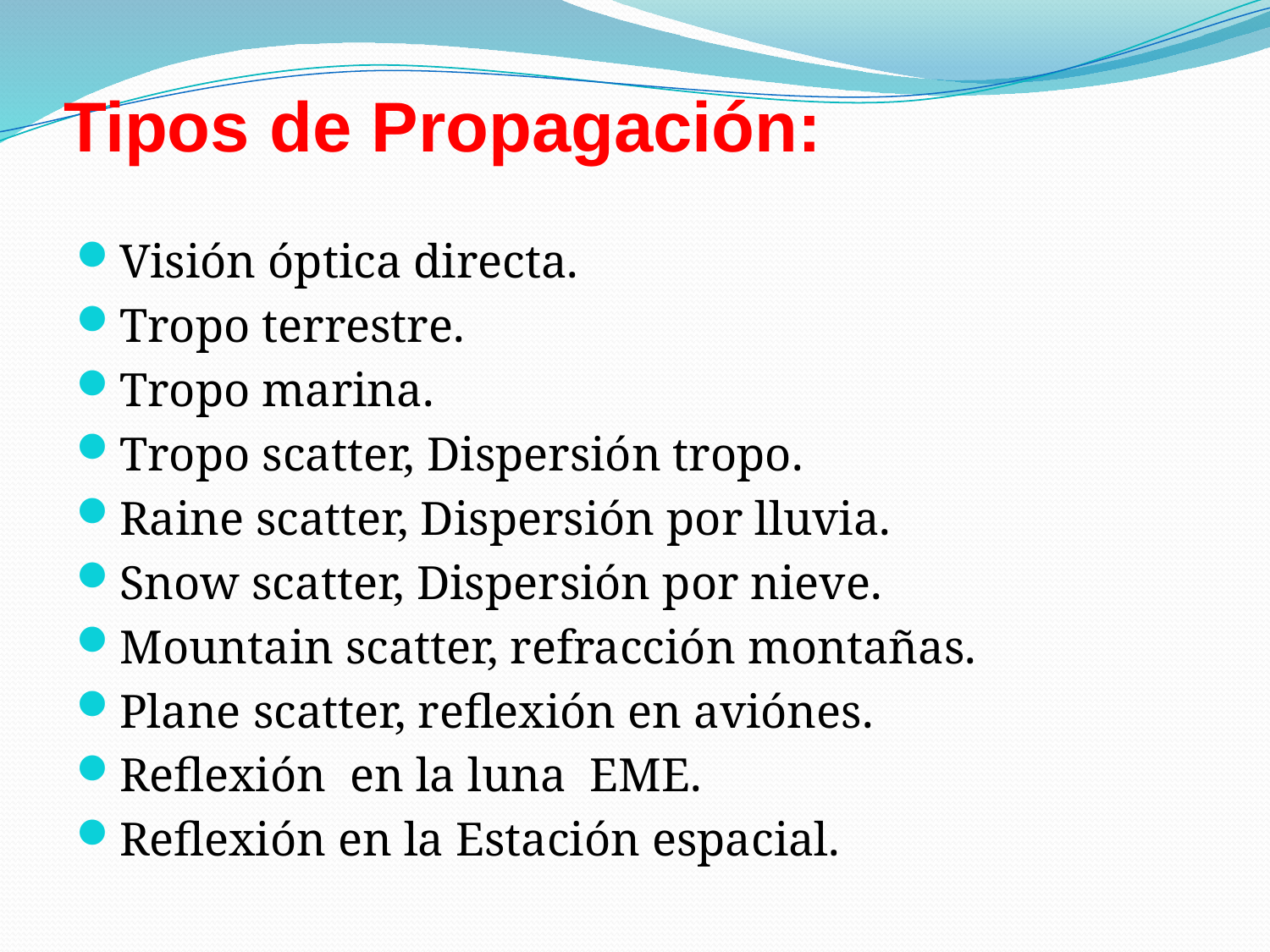

# Tipos de Propagación:
Visión óptica directa.
Tropo terrestre.
Tropo marina.
Tropo scatter, Dispersión tropo.
Raine scatter, Dispersión por lluvia.
Snow scatter, Dispersión por nieve.
Mountain scatter, refracción montañas.
Plane scatter, reflexión en aviónes.
Reflexión  en la luna  EME.
Reflexión en la Estación espacial.